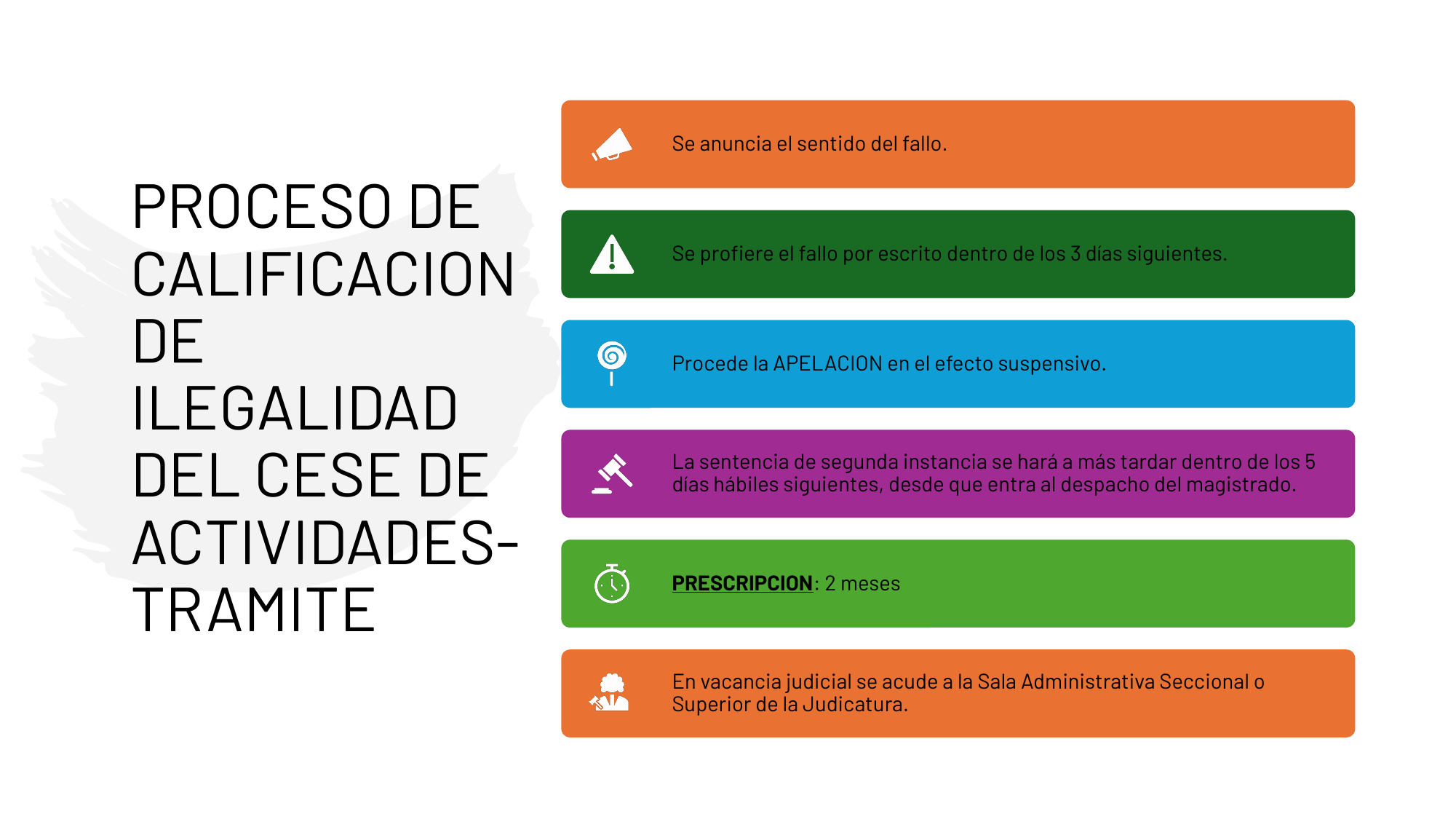

# PROCESO DE CALIFICACION DE ILEGALIDAD DEL CESE DE ACTIVIDADES- TRAMITE
Se anuncia el sentido del fallo.
Se profiere el fallo por escrito dentro de los 3 días siguientes.
Procede la APELACION en el efecto suspensivo.
La sentencia de segunda instancia se hará a más tardar dentro de los 5 días hábiles siguientes, desde que entra al despacho del magistrado.
PRESCRIPCION: 2 meses
En vacancia judicial se acude a la Sala Administrativa Seccional o Superior de la Judicatura.